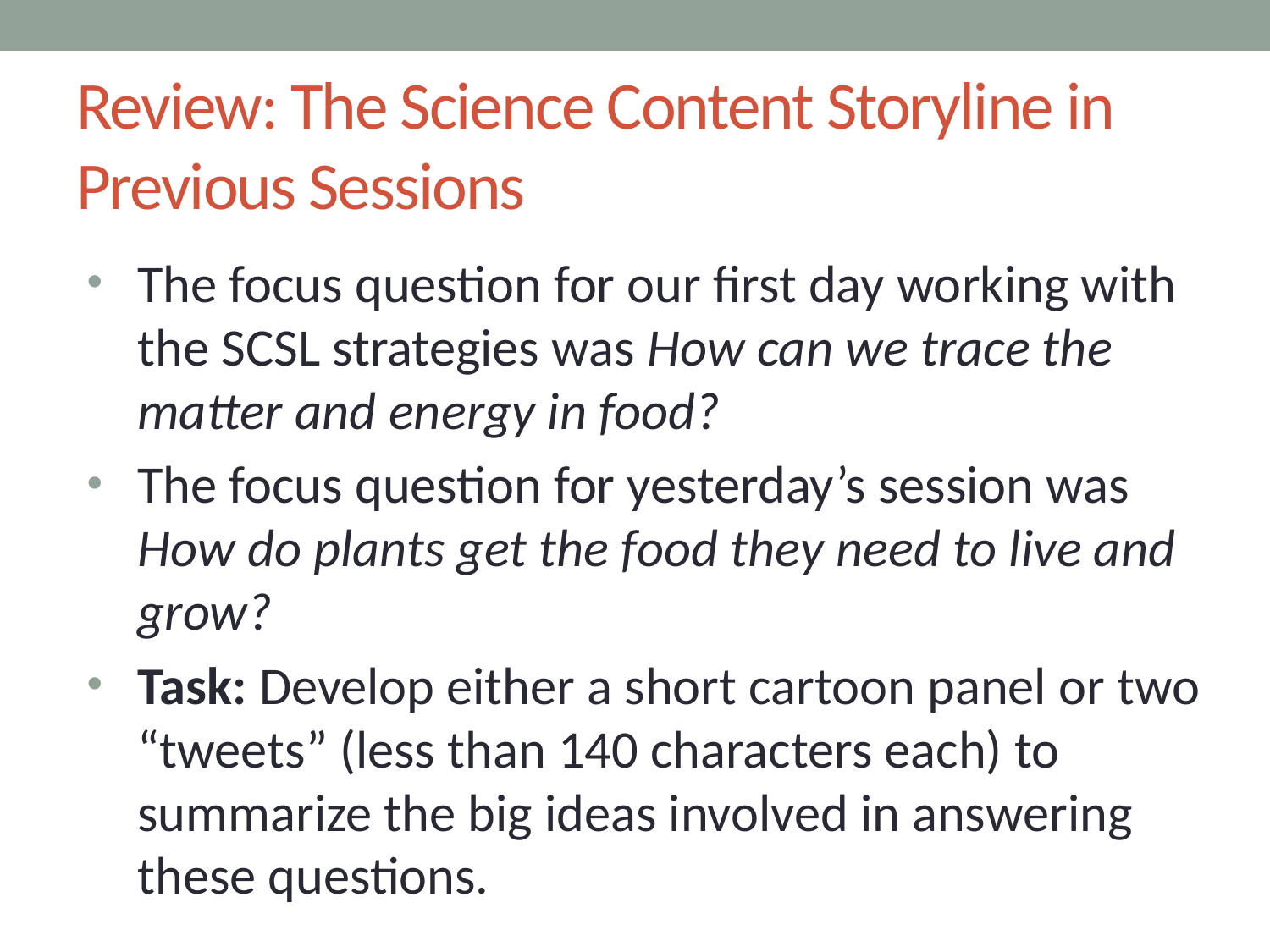

# Review: The Science Content Storyline in Previous Sessions
The focus question for our first day working with the SCSL strategies was How can we trace the matter and energy in food?
The focus question for yesterday’s session was How do plants get the food they need to live and grow?
Task: Develop either a short cartoon panel or two “tweets” (less than 140 characters each) to summarize the big ideas involved in answering these questions.